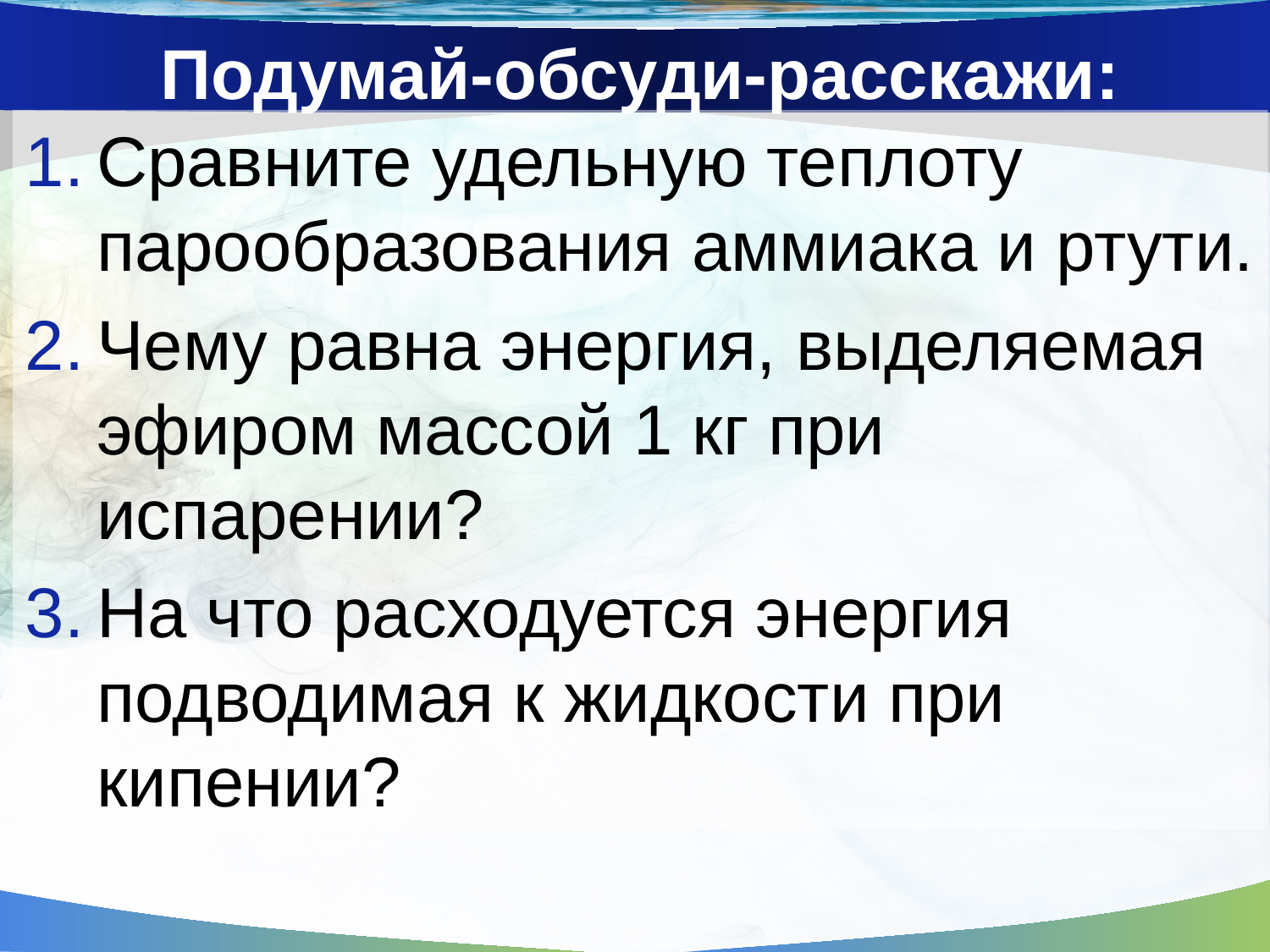

# Подумай-обсуди-расскажи:
Сравните удельную теплоту парообразования аммиака и ртути.
Чему равна энергия, выделяемая эфиром массой 1 кг при испарении?
На что расходуется энергия подводимая к жидкости при кипении?